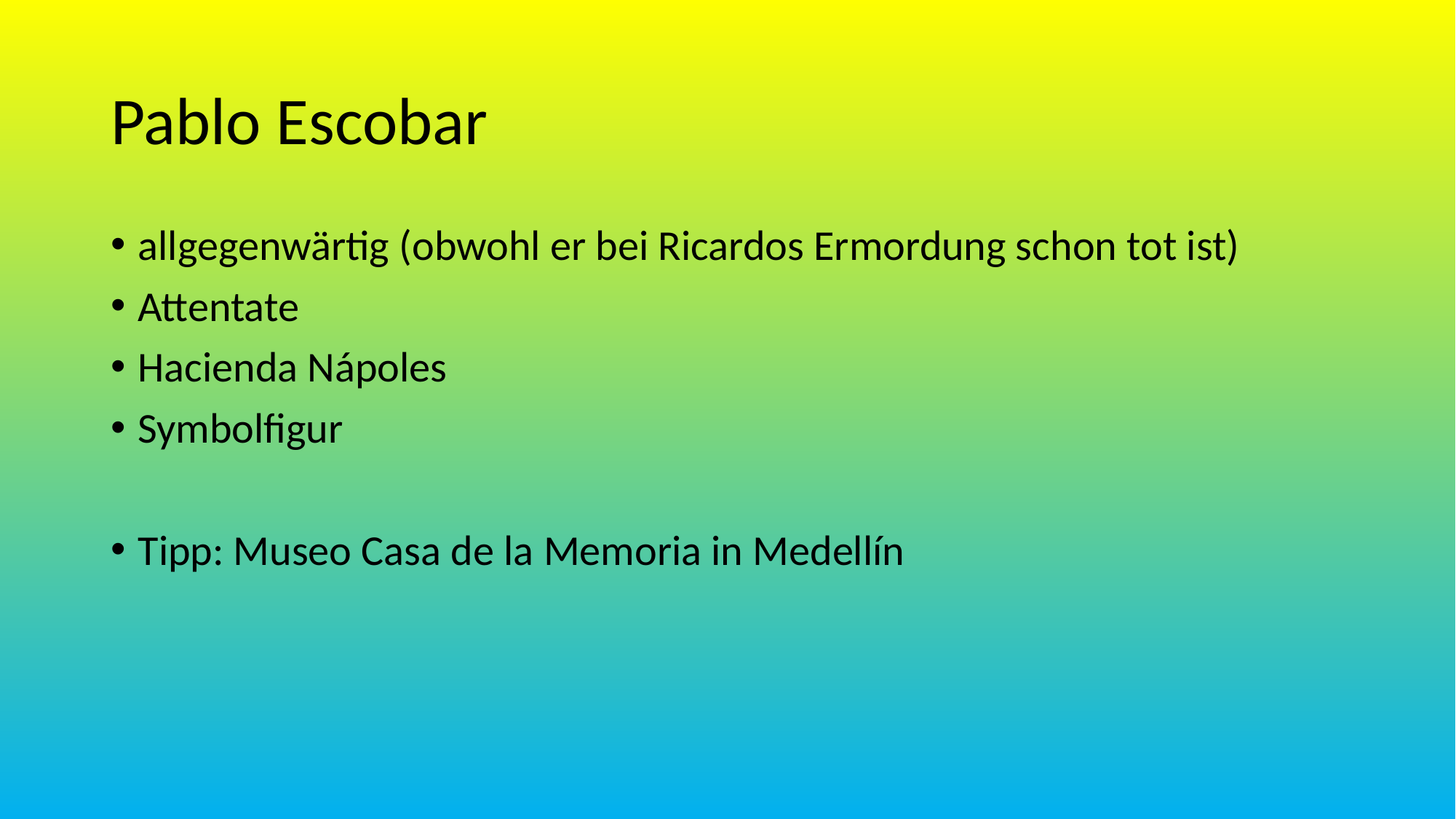

Pablo Escobar
allgegenwärtig (obwohl er bei Ricardos Ermordung schon tot ist)
Attentate
Hacienda Nápoles
Symbolfigur

Tipp: Museo Casa de la Memoria in Medellín